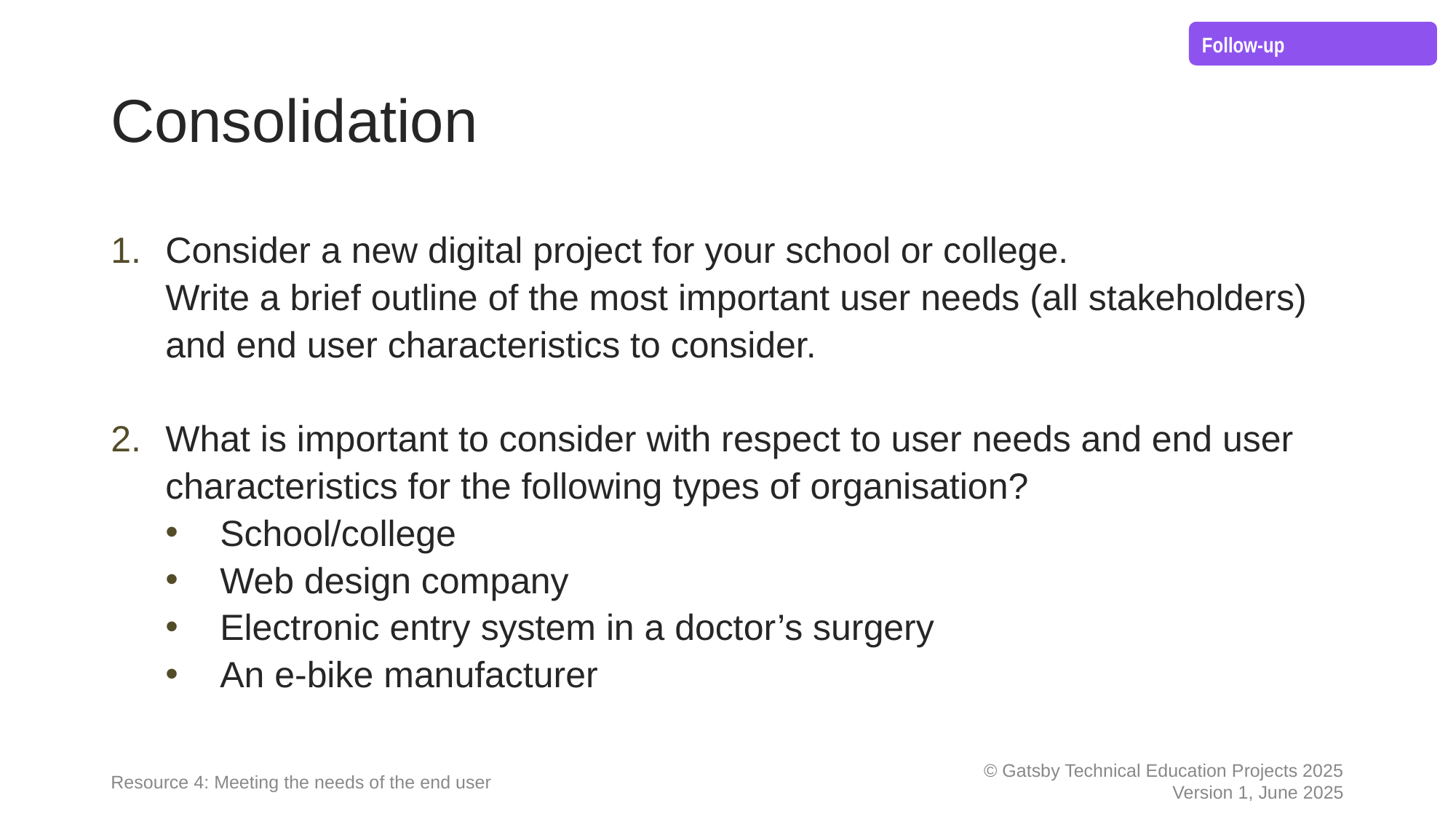

Follow-up
# Consolidation
Consider a new digital project for your school or college.
Write a brief outline of the most important user needs (all stakeholders) and end user characteristics to consider.

What is important to consider with respect to user needs and end user characteristics for the following types of organisation?
School/college
Web design company
Electronic entry system in a doctor’s surgery
An e-bike manufacturer

Resource 4: Meeting the needs of the end user